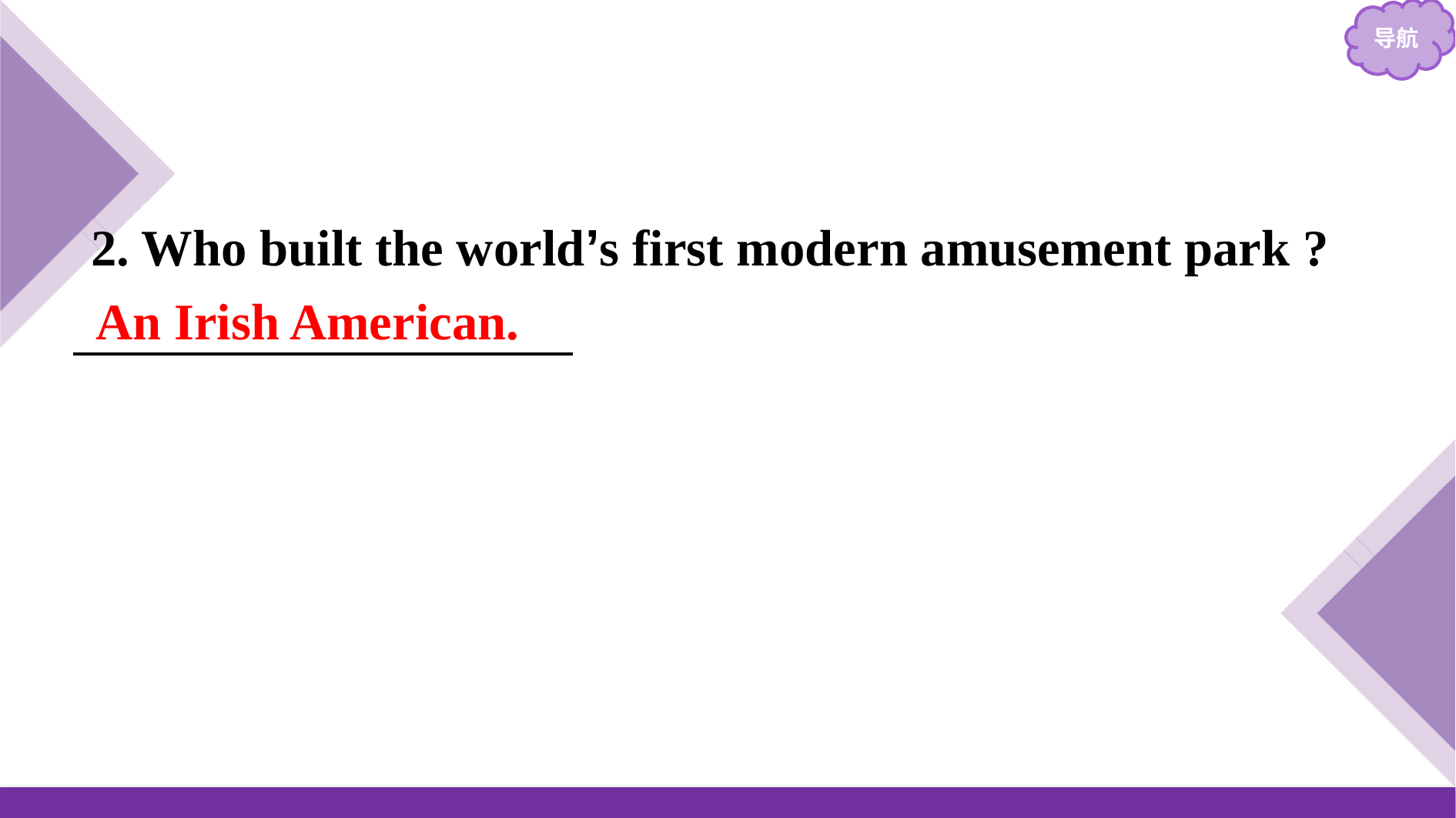

2. Who built the world’s first modern amusement park ?
An Irish American.